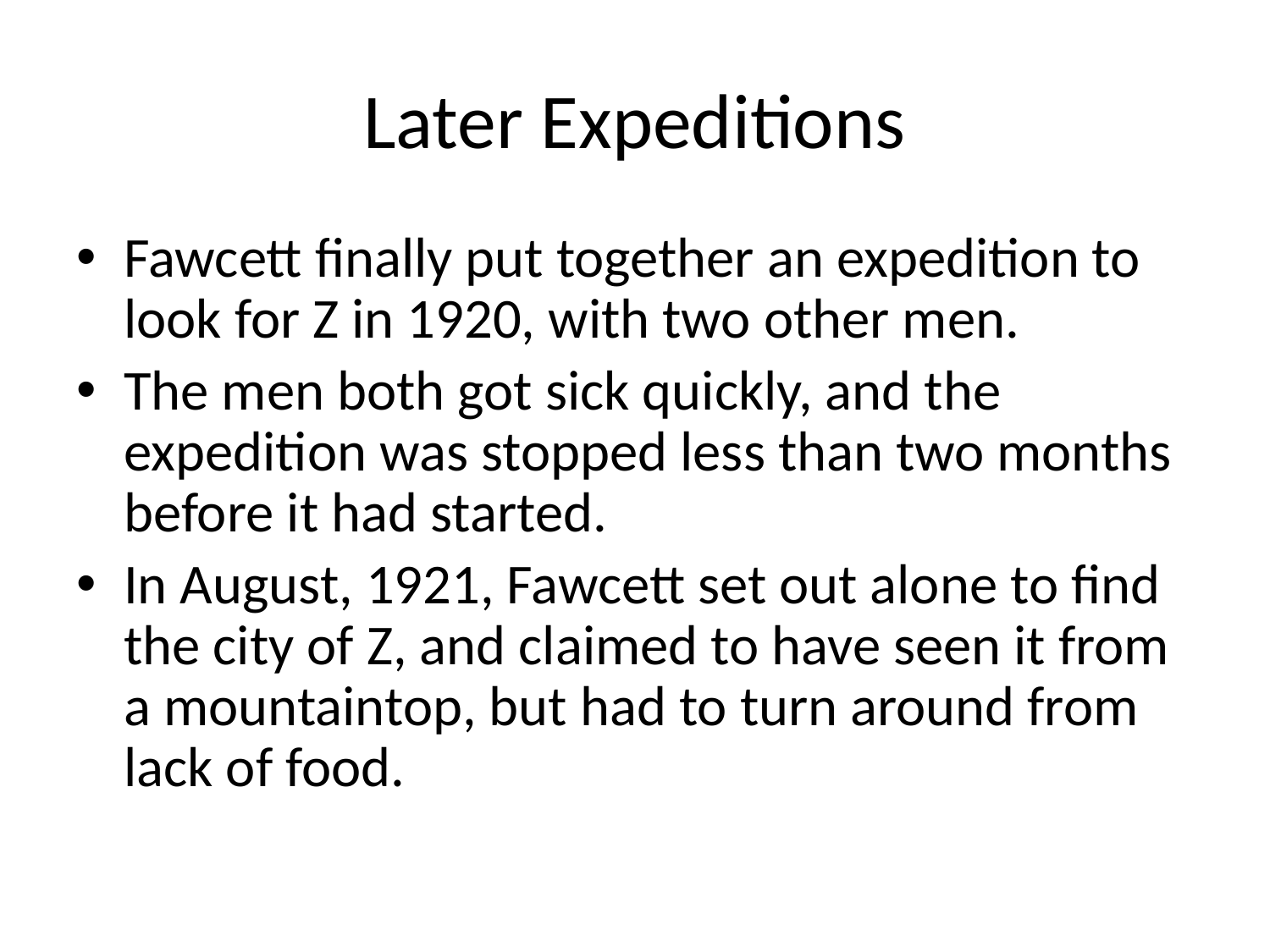

# Later Expeditions
Fawcett finally put together an expedition to look for Z in 1920, with two other men.
The men both got sick quickly, and the expedition was stopped less than two months before it had started.
In August, 1921, Fawcett set out alone to find the city of Z, and claimed to have seen it from a mountaintop, but had to turn around from lack of food.